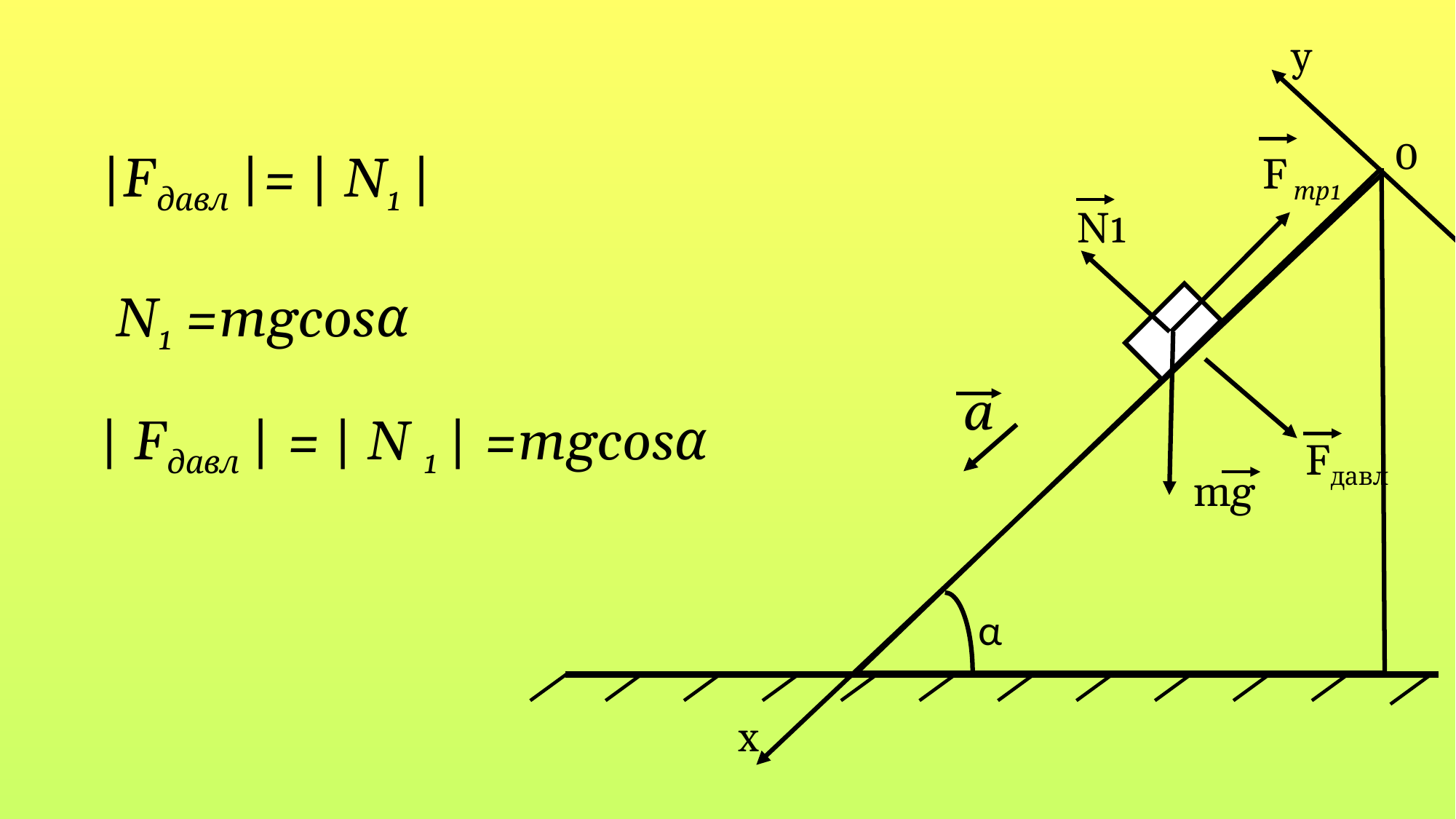

y
0
x
|Fдавл |= | N1 |
F тр1
N1

mg

α
Fдавл
a
N1 =mgcosα
| Fдавл | = | N 1 | =mgcosα